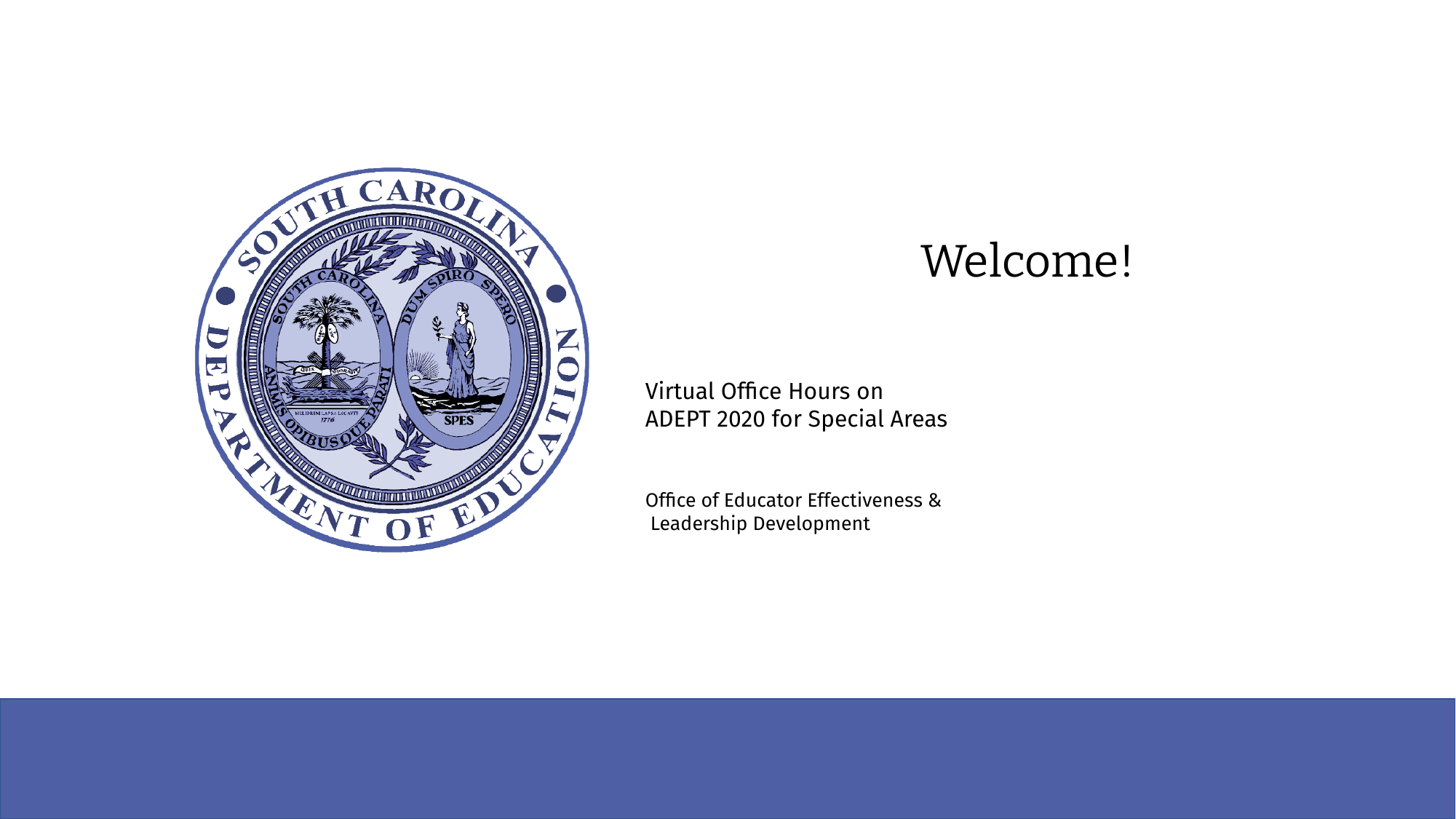

# Welcome!
Virtual Office Hours on
ADEPT 2020 for Special Areas

in, you will nee
Office of Educator Effectiveness &
 Leadership Development

 2020 Guidelines for all 3 Areas
Rubrics for all 3  Areas